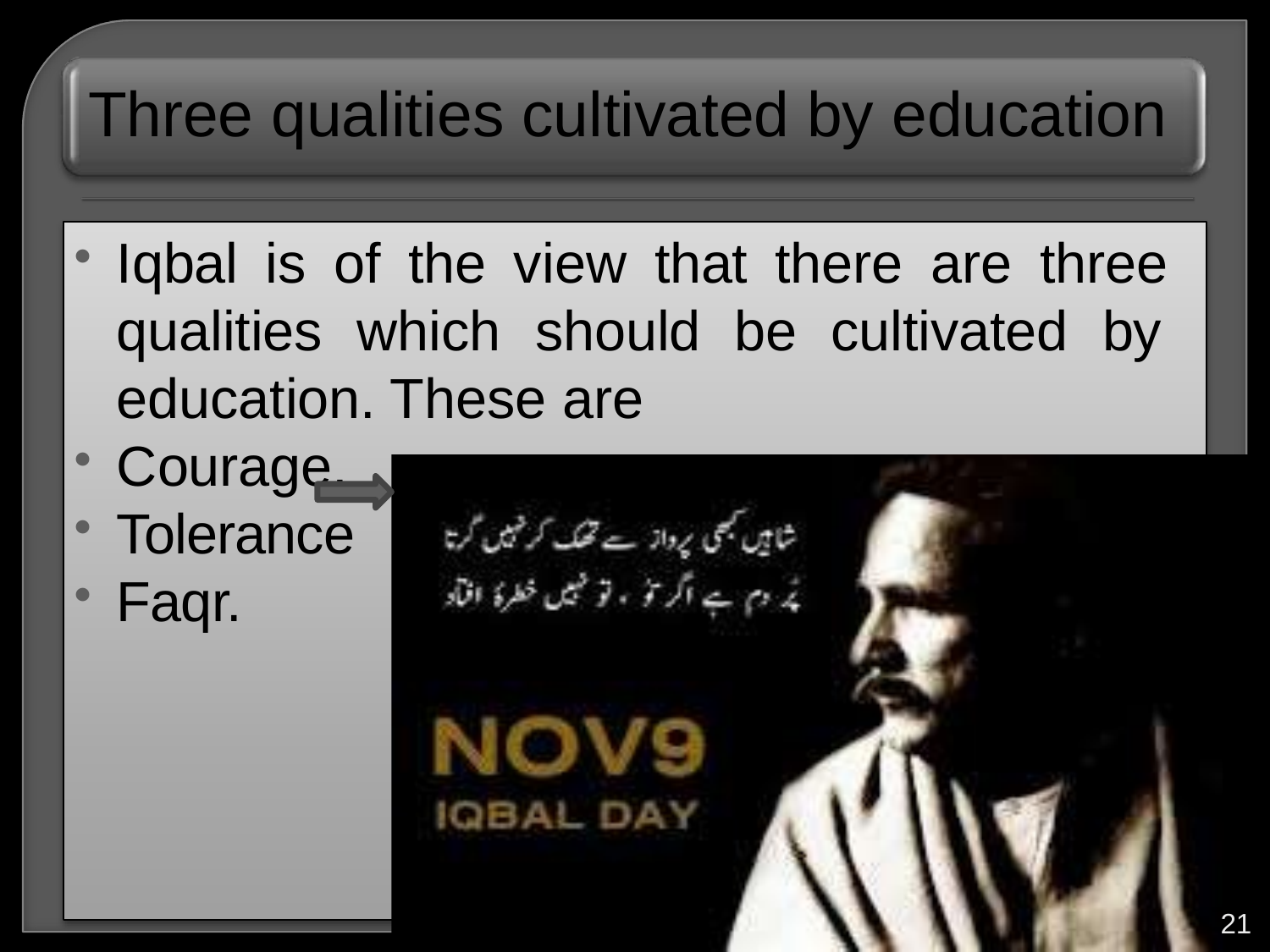

# Three qualities cultivated by education

Iqbal is of the view that there are three  qualities which should be cultivated by  education. These are
Courage,
Tolerance
Faqr.

21